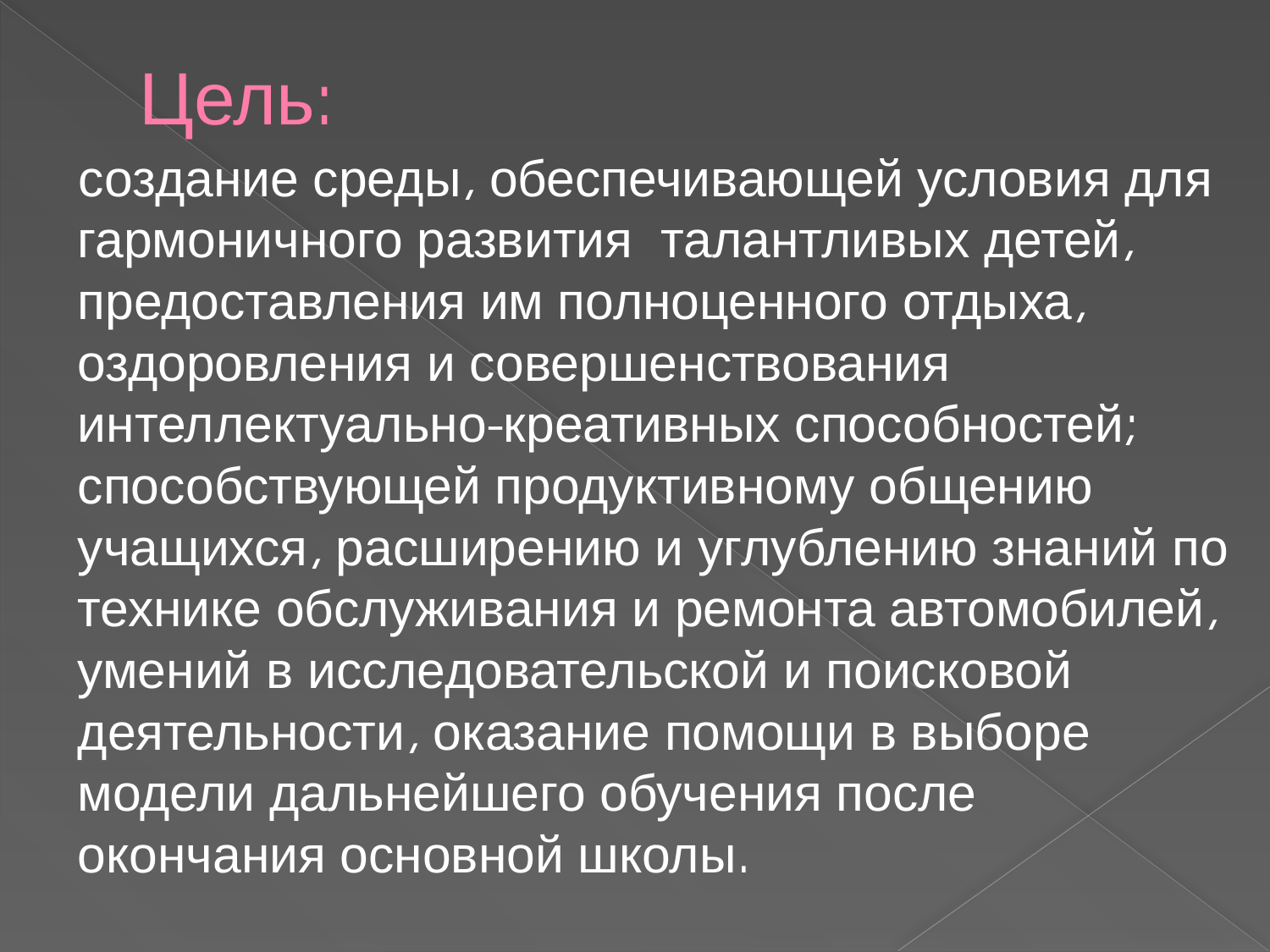

# Цель:
    создание среды, обеспечивающей условия для гармоничного развития  талантливых детей, предоставления им полноценного отдыха, оздоровления и совершенствования интеллектуально-креативных способностей; способствующей продуктивному общению учащихся, расширению и углублению знаний по технике обслуживания и ремонта автомобилей, умений в исследовательской и поисковой деятельности, оказание помощи в выборе модели дальнейшего обучения после окончания основной школы.